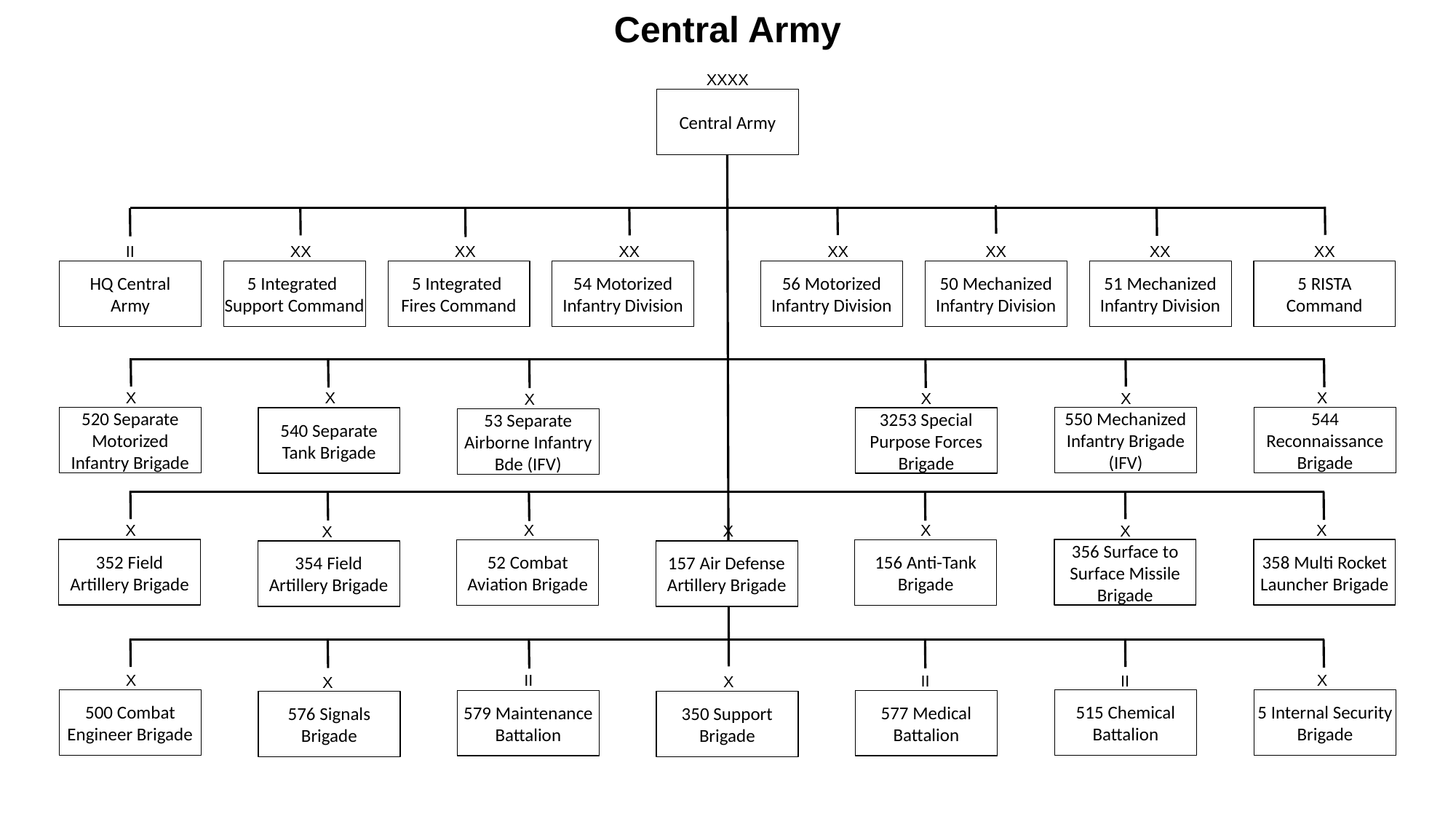

# Central Army
XXXX
Central Army
II
XX
XX
XX
XX
XX
XX
XX
HQ Central
Army
5 Integrated
Support Command
5 Integrated
Fires Command
54 Motorized
Infantry Division
56 Motorized
Infantry Division
50 Mechanized
Infantry Division
51 Mechanized
Infantry Division
5 RISTA
Command
X
X
X
X
X
X
520 Separate
Motorized
Infantry Brigade
550 Mechanized
Infantry Brigade
(IFV)
544 Reconnaissance
Brigade
540 Separate
Tank Brigade
3253 Special
Purpose Forces
Brigade
53 Separate
Airborne Infantry
Bde (IFV)
X
X
X
X
X
X
X
352 Field
Artillery Brigade
356 Surface to
Surface Missile Brigade
358 Multi Rocket
Launcher Brigade
52 Combat
Aviation Brigade
156 Anti-Tank
Brigade
354 Field
Artillery Brigade
157 Air Defense
Artillery Brigade
X
II
X
II
II
X
X
500 Combat
Engineer Brigade
515 Chemical
Battalion
5 Internal Security
Brigade
579 Maintenance
Battalion
577 Medical
Battalion
576 Signals
Brigade
350 Support
Brigade